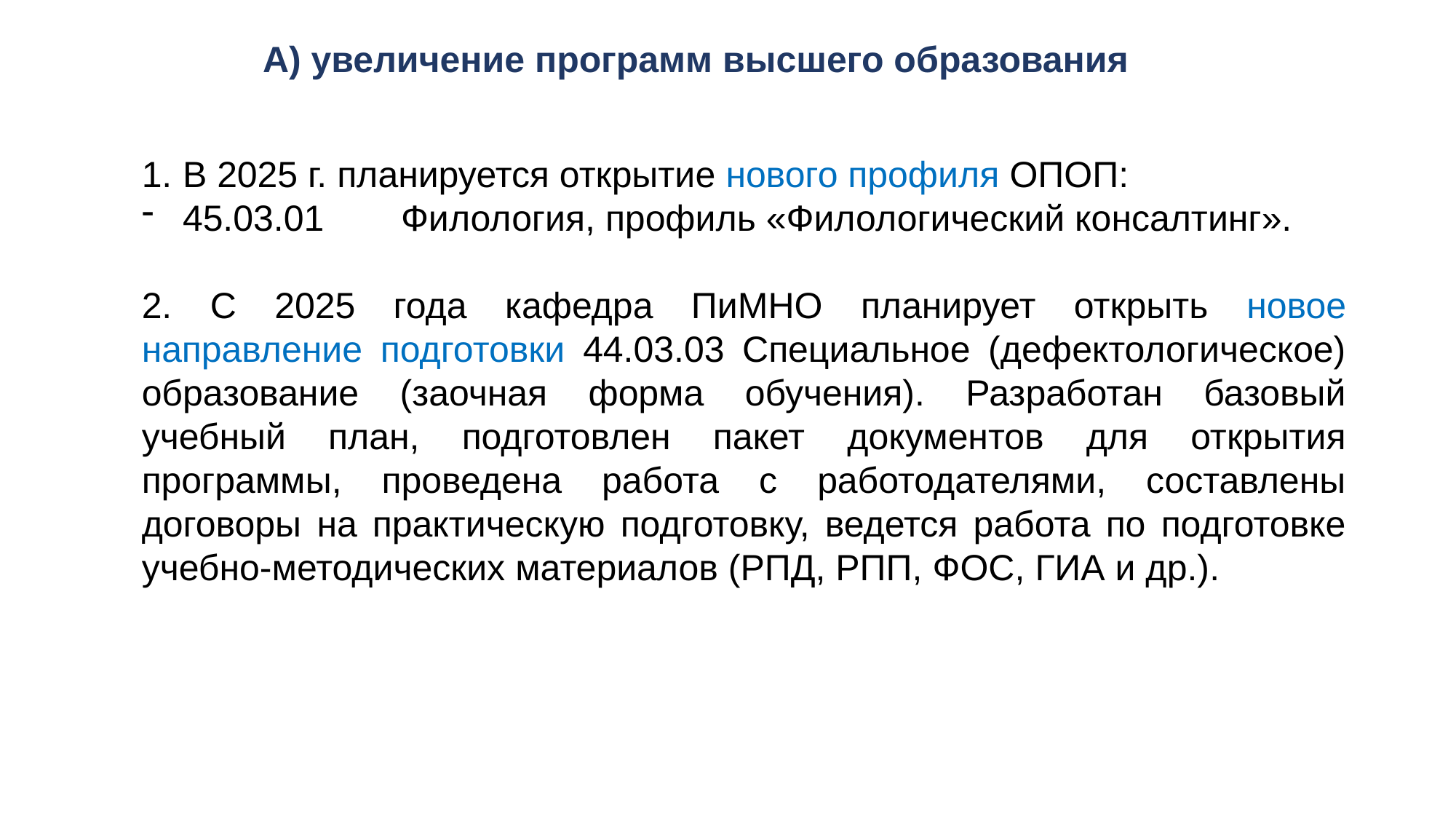

А) увеличение программ высшего образования
В 2025 г. планируется открытие нового профиля ОПОП:
45.03.01	Филология, профиль «Филологический консалтинг».

2. С 2025 года кафедра ПиМНО планирует открыть новое направление подготовки 44.03.03 Специальное (дефектологическое) образование (заочная форма обучения). Разработан базовый учебный план, подготовлен пакет документов для открытия программы, проведена работа с работодателями, составлены договоры на практическую подготовку, ведется работа по подготовке учебно-методических материалов (РПД, РПП, ФОС, ГИА и др.).